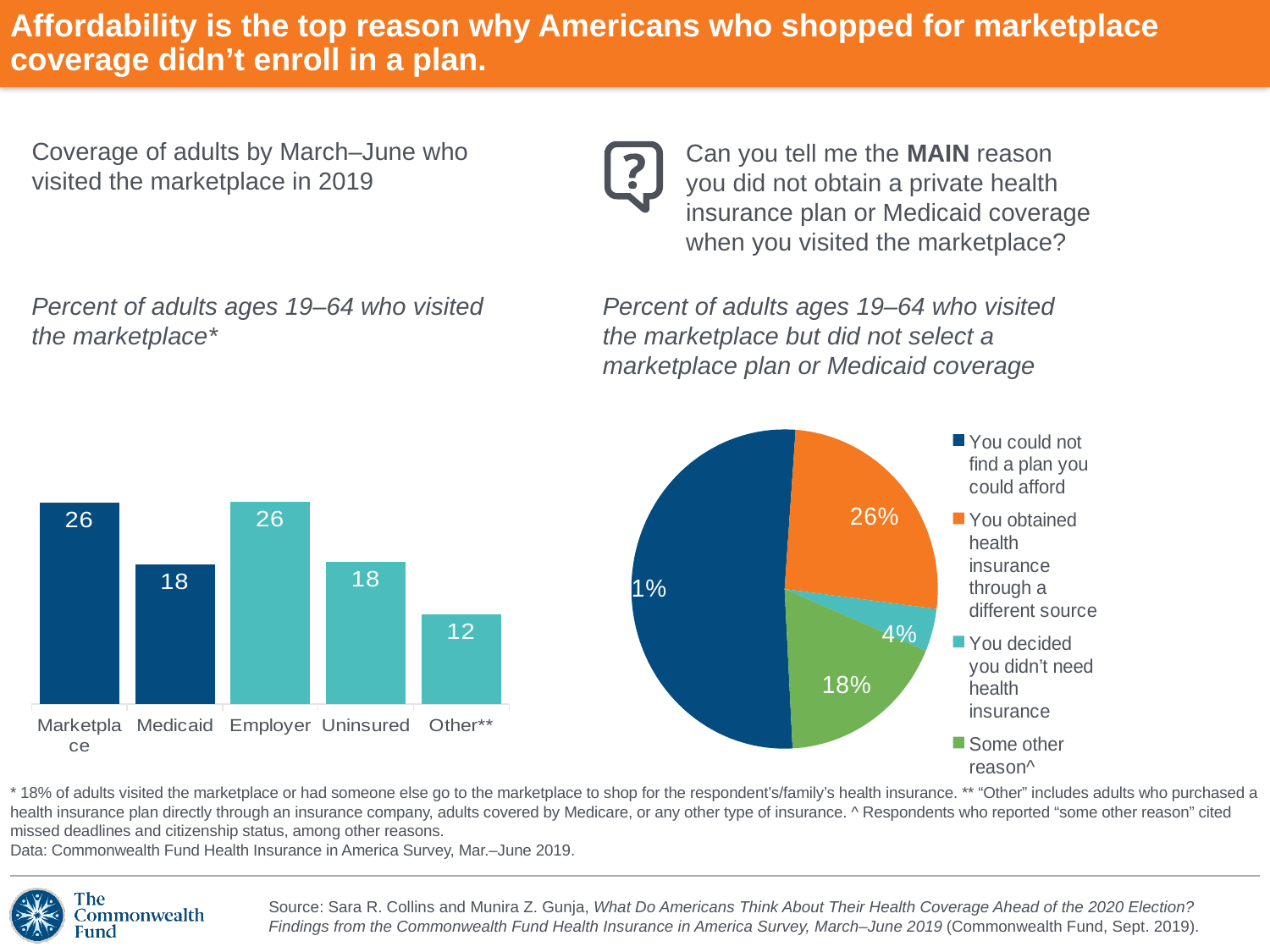

# Affordability is the top reason why Americans who shopped for marketplace coverage didn’t enroll in a plan.
Coverage of adults by March–June who visited the marketplace in 2019
Can you tell me the MAIN reason you did not obtain a private health insurance plan or Medicaid coverage when you visited the marketplace?

### Chart

| Category | Selected coverage |
|---|---|
| Marketplace | 26.14 |
| Medicaid | 18.13 |
| Employer | 26.290000000000003 |
| Uninsured | 18.43 |
| Other** | 11.690000000000001 |

### Chart

| Category | Reasons |
|---|---|
| You could not find a plan you could afford | 51.470000000000006 |
| You obtained health insurance through a different source | 25.590000000000003 |
| You decided you didn’t need health insurance | 4.29 |
| Some other reason^  | 17.660999999999998 |
Percent of adults ages 19–64 who visited the marketplace*
Percent of adults ages 19–64 who visited the marketplace but did not select a marketplace plan or Medicaid coverage
* 18% of adults visited the marketplace or had someone else go to the marketplace to shop for the respondent’s/family’s health insurance. ** “Other” includes adults who purchased a health insurance plan directly through an insurance company, adults covered by Medicare, or any other type of insurance. ^ Respondents who reported “some other reason” cited missed deadlines and citizenship status, among other reasons.
Data: Commonwealth Fund Health Insurance in America Survey, Mar.–June 2019.